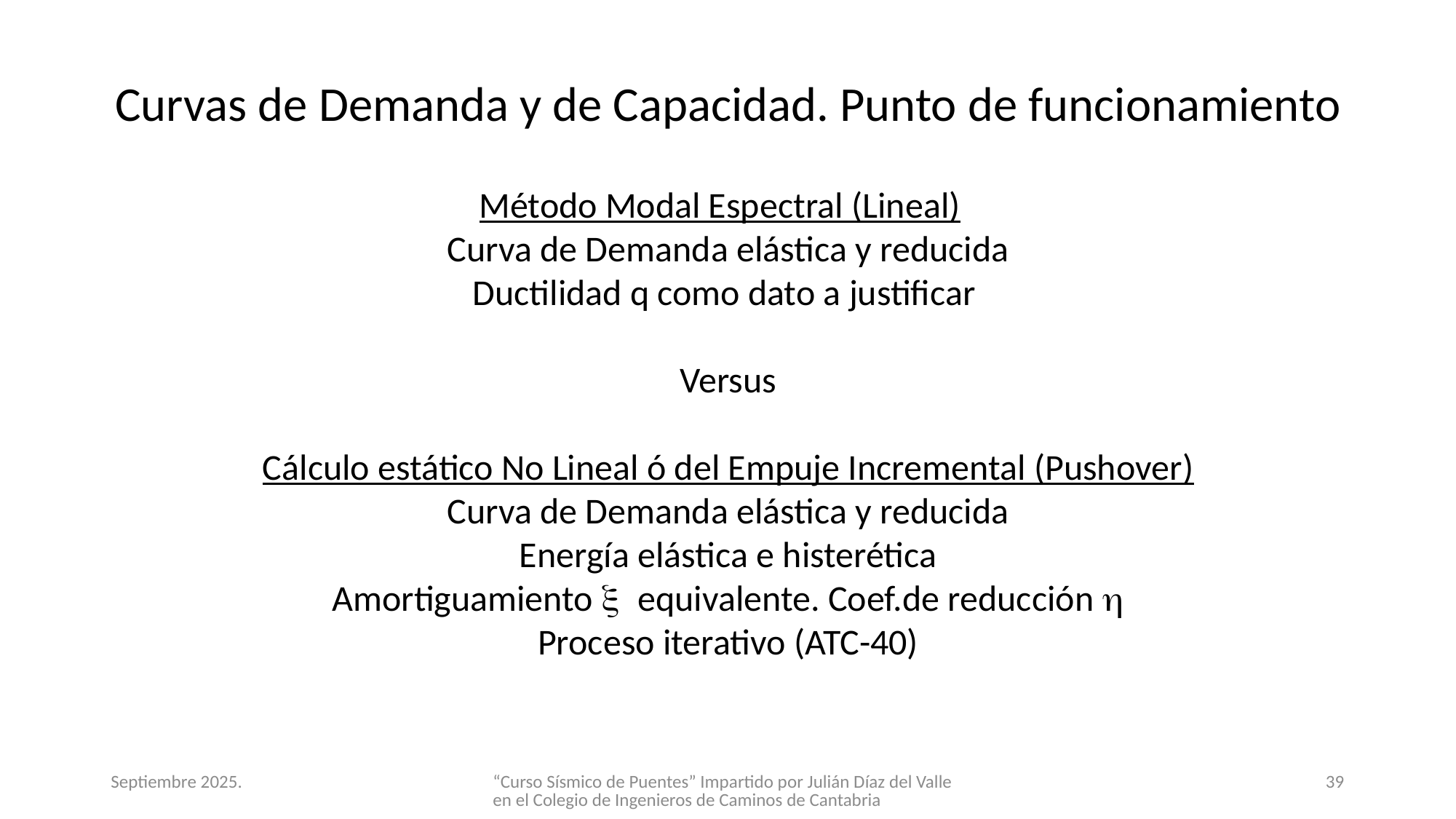

Curvas de Demanda y de Capacidad. Punto de funcionamiento

Método Modal Espectral (Lineal)
Curva de Demanda elástica y reducida
Ductilidad q como dato a justificar

Versus

Cálculo estático No Lineal ó del Empuje Incremental (Pushover)
Curva de Demanda elástica y reducida
Energía elástica e histerética
Amortiguamiento ξ equivalente. Coef.de reducción η
Proceso iterativo (ATC-40)
Septiembre 2025.
“Curso Sísmico de Puentes” Impartido por Julián Díaz del Valle en el Colegio de Ingenieros de Caminos de Cantabria
39